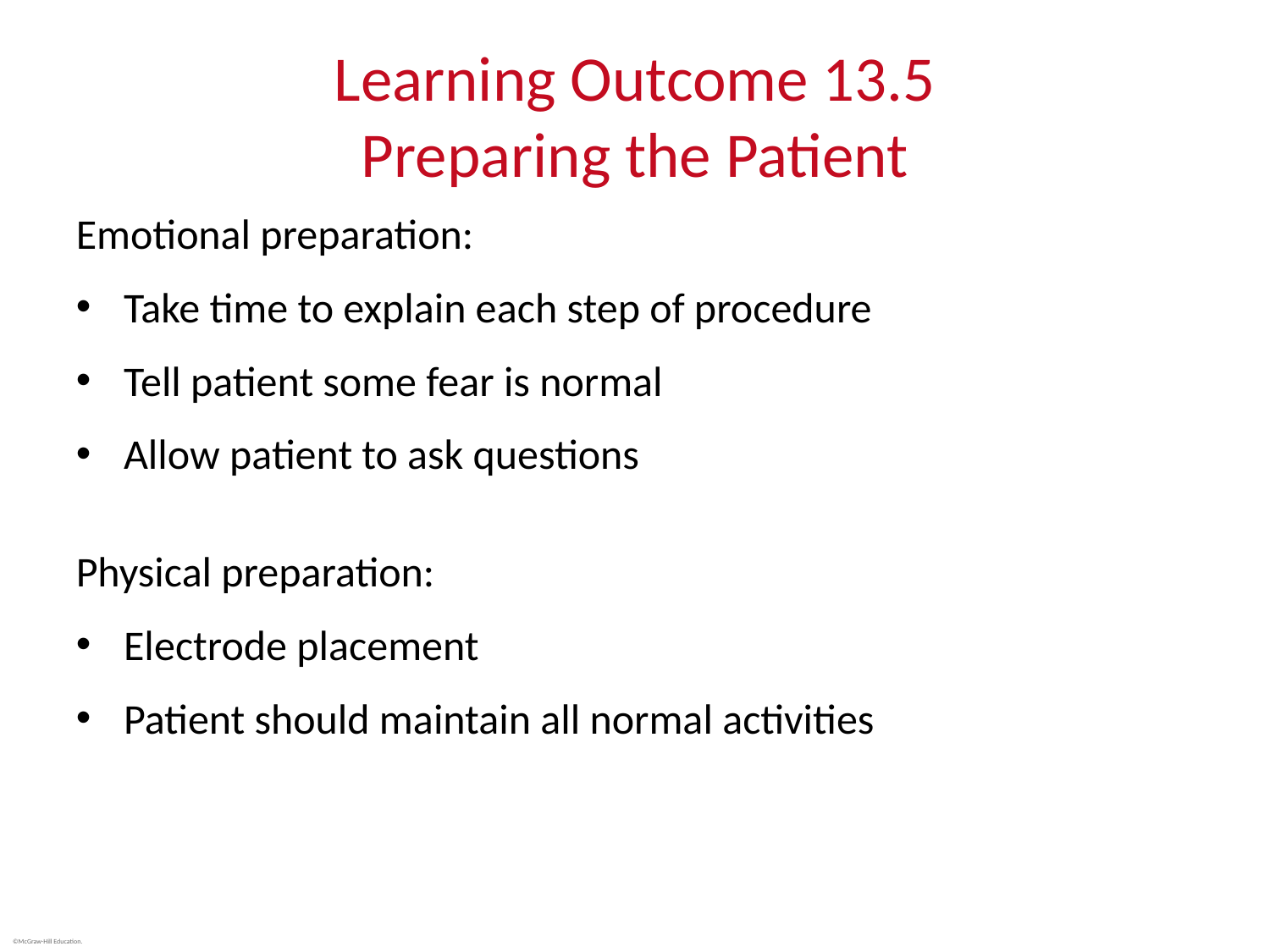

# Learning Outcome 13.5 Preparing the Patient
Emotional preparation:
Take time to explain each step of procedure
Tell patient some fear is normal
Allow patient to ask questions
Physical preparation:
Electrode placement
Patient should maintain all normal activities